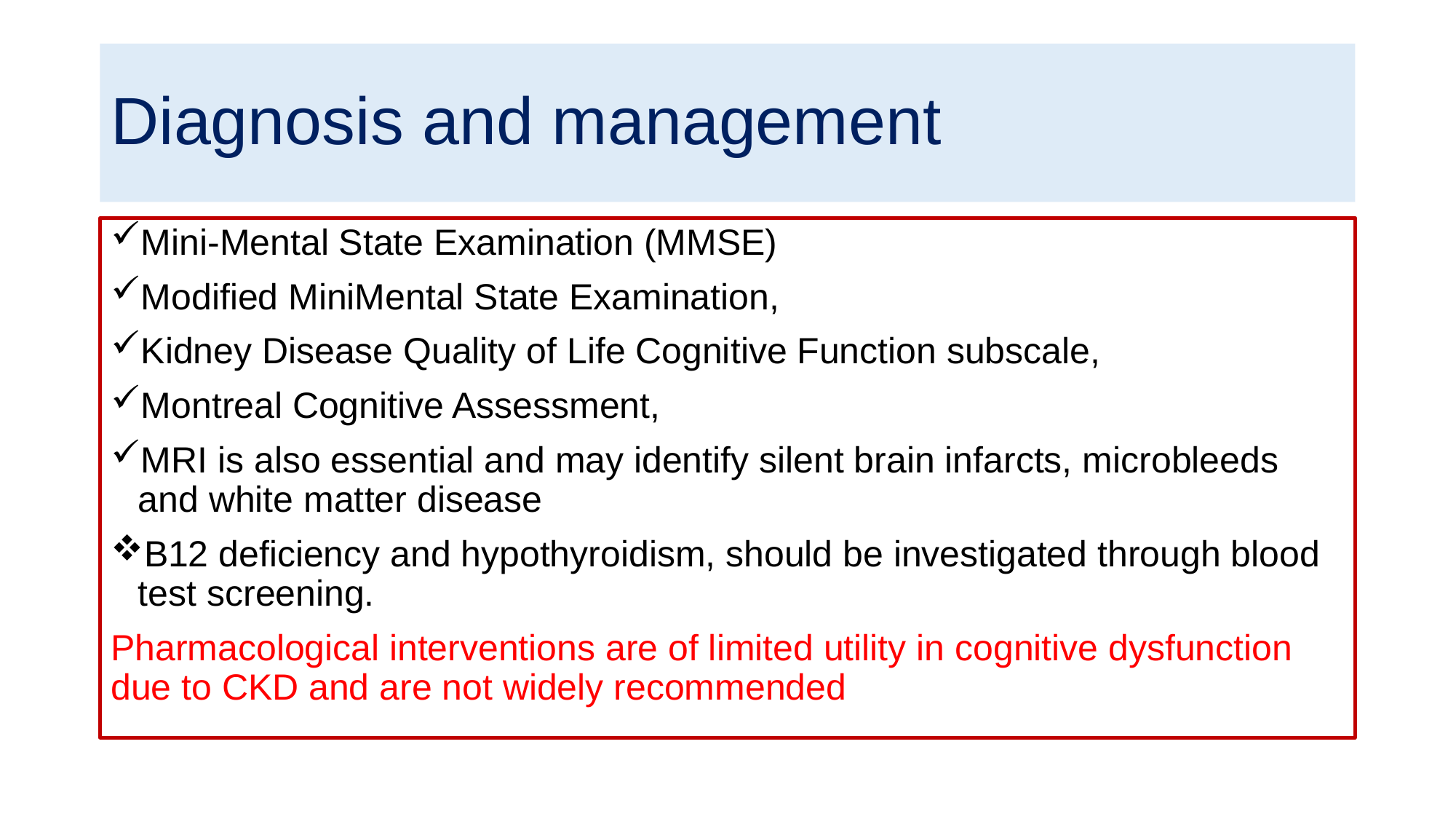

# Diagnosis and management
Mini-Mental State Examination (MMSE)
Modiﬁed MiniMental State Examination,
Kidney Disease Quality of Life Cognitive Function subscale,
Montreal Cognitive Assessment,
MRI is also essential and may identify silent brain infarcts, microbleeds and white matter disease
B12 deﬁciency and hypothyroidism, should be investigated through blood test screening.
Pharmacological interventions are of limited utility in cognitive dysfunction due to CKD and are not widely recommended